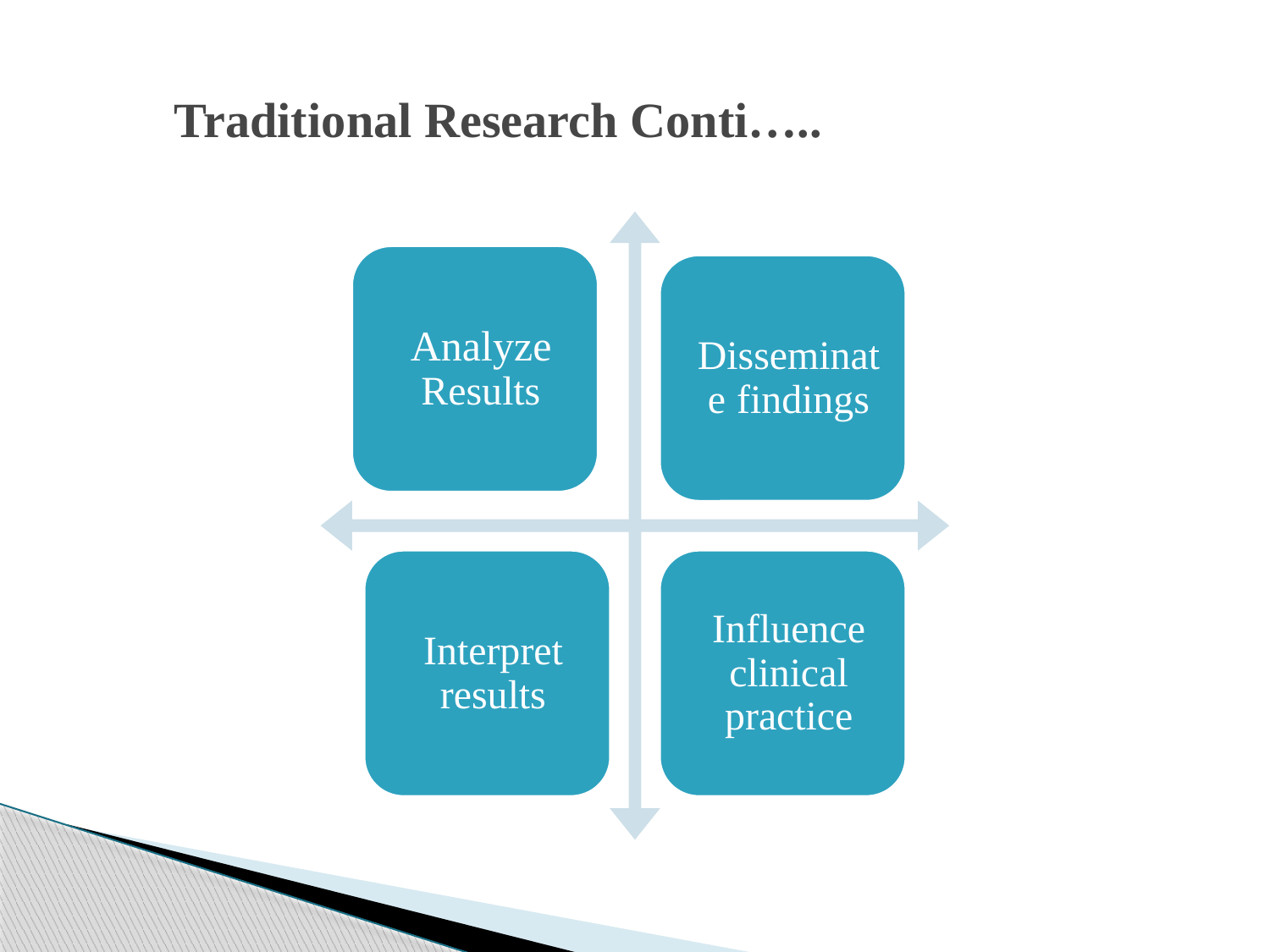

# Traditional Research Conti…..
Analyze Results
Disseminate findings
Interpret results
Influence clinical practice